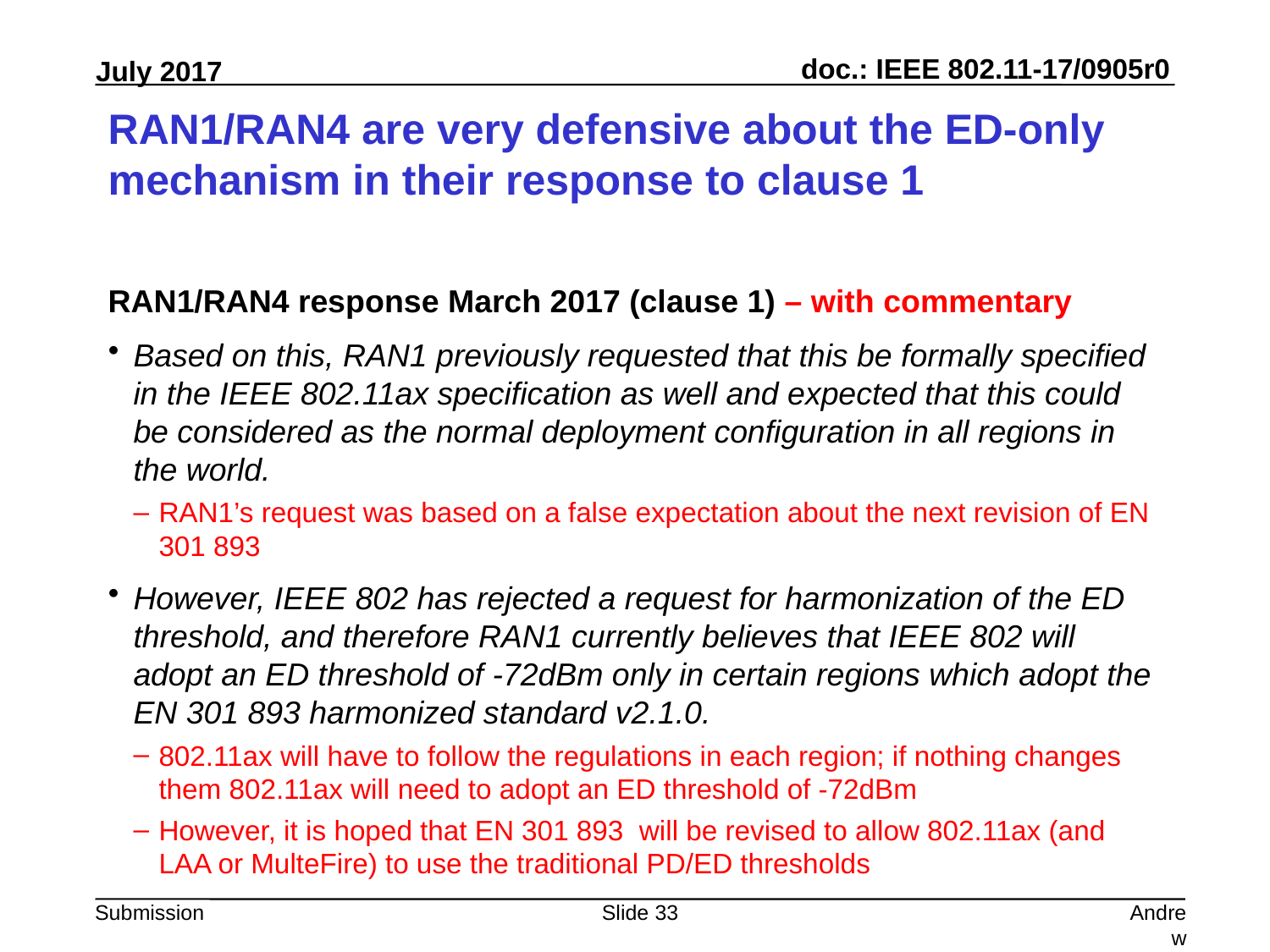

# RAN1/RAN4 are very defensive about the ED-only mechanism in their response to clause 1
RAN1/RAN4 response March 2017 (clause 1) – with commentary
Based on this, RAN1 previously requested that this be formally specified in the IEEE 802.11ax specification as well and expected that this could be considered as the normal deployment configuration in all regions in the world.
RAN1’s request was based on a false expectation about the next revision of EN 301 893
However, IEEE 802 has rejected a request for harmonization of the ED threshold, and therefore RAN1 currently believes that IEEE 802 will adopt an ED threshold of -72dBm only in certain regions which adopt the EN 301 893 harmonized standard v2.1.0.
802.11ax will have to follow the regulations in each region; if nothing changes them 802.11ax will need to adopt an ED threshold of -72dBm
However, it is hoped that EN 301 893  will be revised to allow 802.11ax (and LAA or MulteFire) to use the traditional PD/ED thresholds

Slide 33
Andrew Myles, Cisco